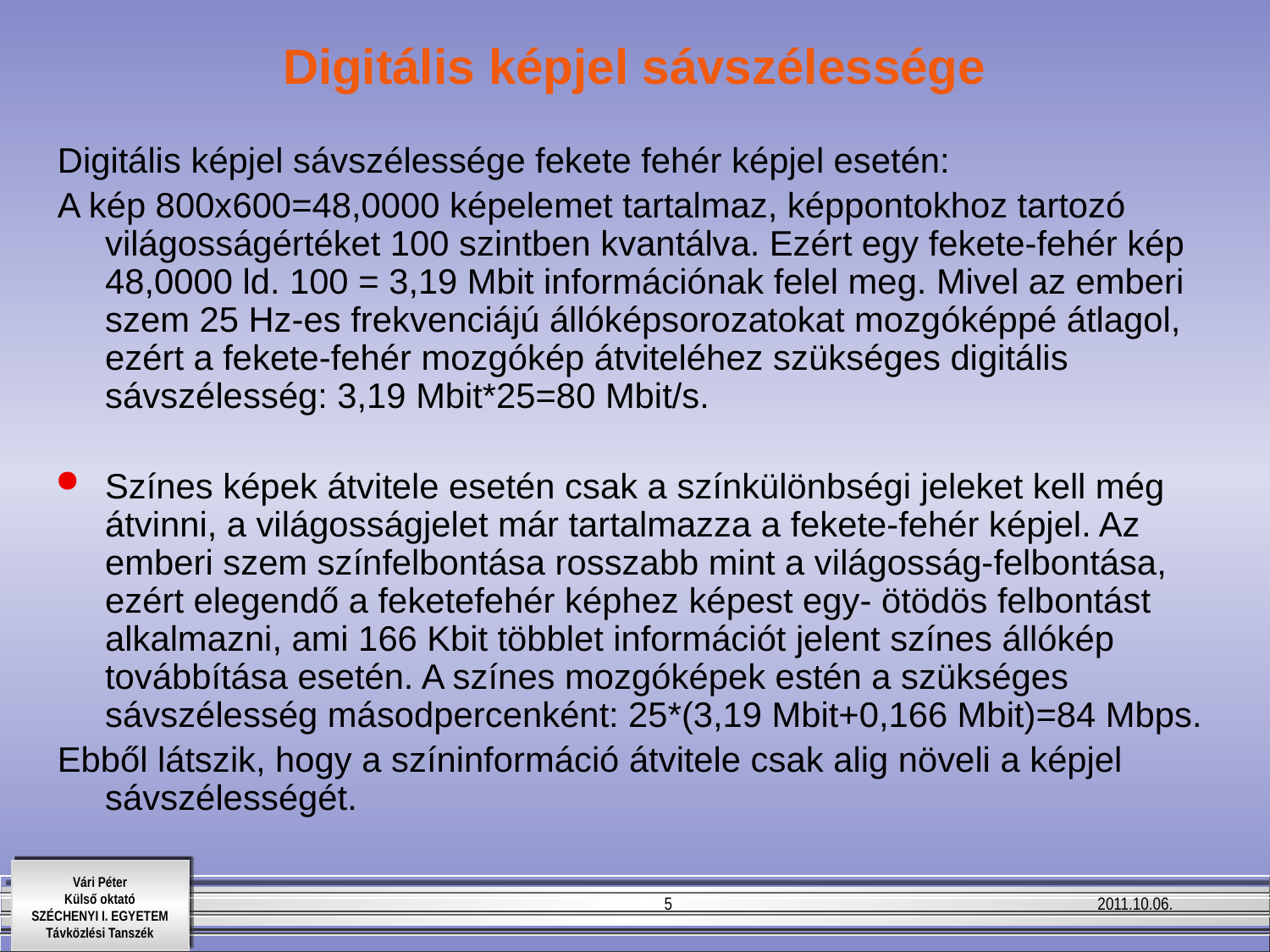

# Digitális képjel sávszélessége
Digitális képjel sávszélessége fekete fehér képjel esetén:
A kép 800x600=48,0000 képelemet tartalmaz, képpontokhoz tartozó világosságértéket 100 szintben kvantálva. Ezért egy fekete-fehér kép 48,0000 ld. 100 = 3,19 Mbit információnak felel meg. Mivel az emberi szem 25 Hz-es frekvenciájú állóképsorozatokat mozgóképpé átlagol, ezért a fekete-fehér mozgókép átviteléhez szükséges digitális sávszélesség: 3,19 Mbit*25=80 Mbit/s.

Színes képek átvitele esetén csak a színkülönbségi jeleket kell még átvinni, a világosságjelet már tartalmazza a fekete-fehér képjel. Az emberi szem színfelbontása rosszabb mint a világosság-felbontása, ezért elegendő a feketefehér képhez képest egy- ötödös felbontást alkalmazni, ami 166 Kbit többlet információt jelent színes állókép továbbítása esetén. A színes mozgóképek estén a szükséges sávszélesség másodpercenként: 25*(3,19 Mbit+0,166 Mbit)=84 Mbps.
Ebből látszik, hogy a színinformáció átvitele csak alig növeli a képjel sávszélességét.
5
2011.10.06.